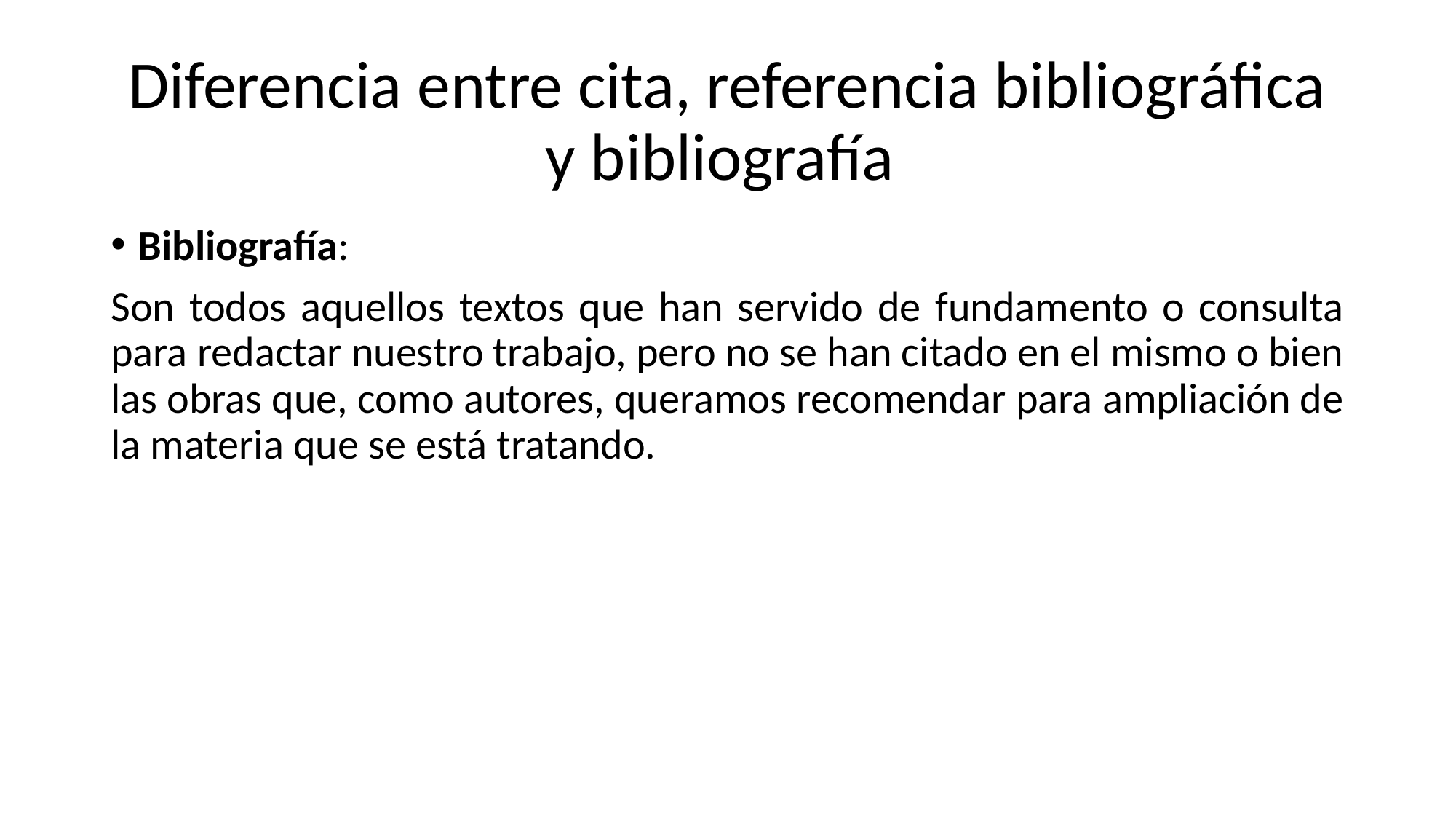

# Diferencia entre cita, referencia bibliográfica y bibliografía
Bibliografía:
Son todos aquellos textos que han servido de fundamento o consulta para redactar nuestro trabajo, pero no se han citado en el mismo o bien las obras que, como autores, queramos recomendar para ampliación de la materia que se está tratando.